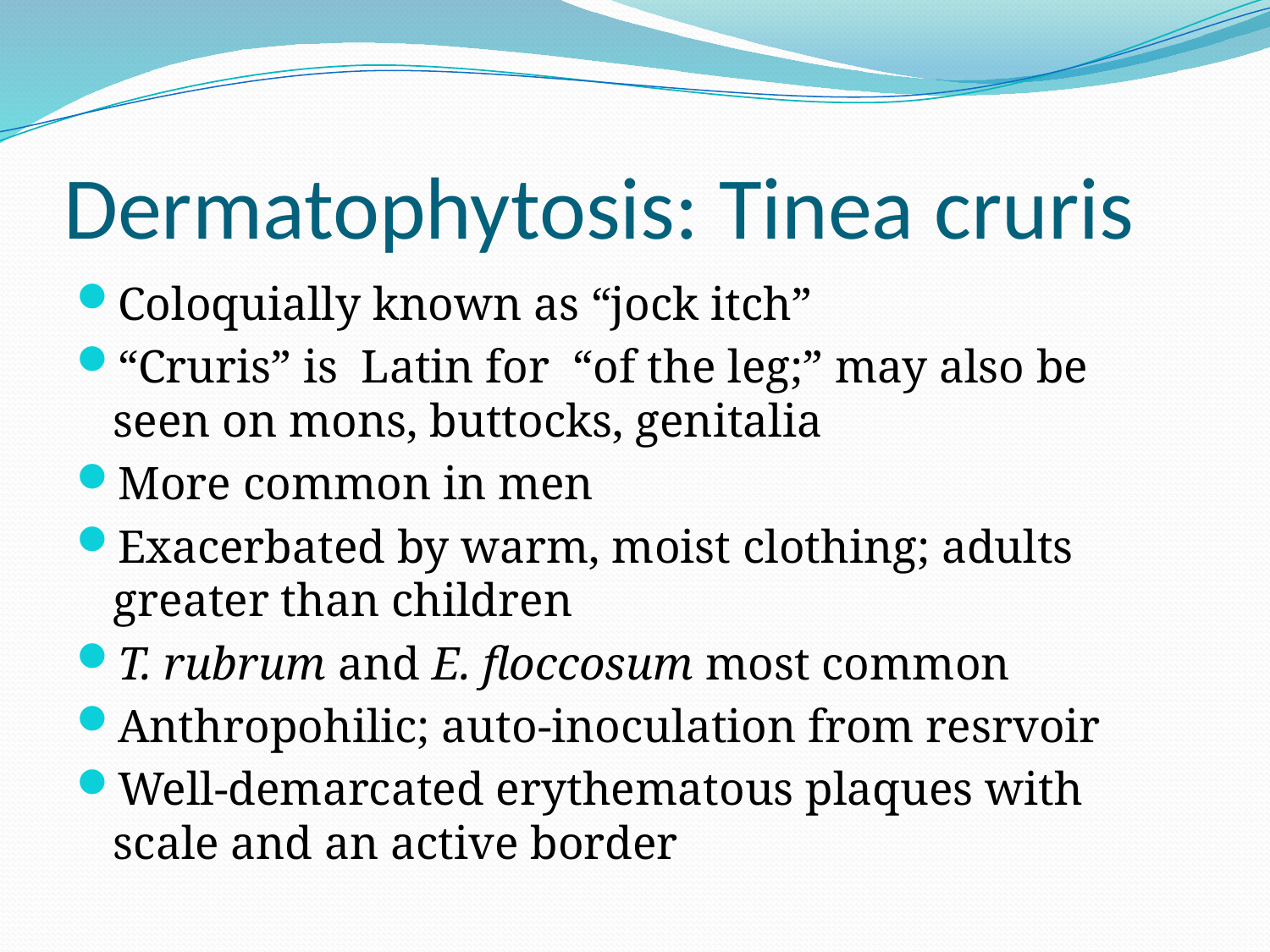

# Dermatophytosis: Tinea cruris
Coloquially known as “jock itch”
“Cruris” is  Latin for  “of the leg;” may also be seen on mons, buttocks, genitalia
More common in men
Exacerbated by warm, moist clothing; adults greater than children
T. rubrum and E. floccosum most common
Anthropohilic; auto-inoculation from resrvoir
Well-demarcated erythematous plaques with scale and an active border